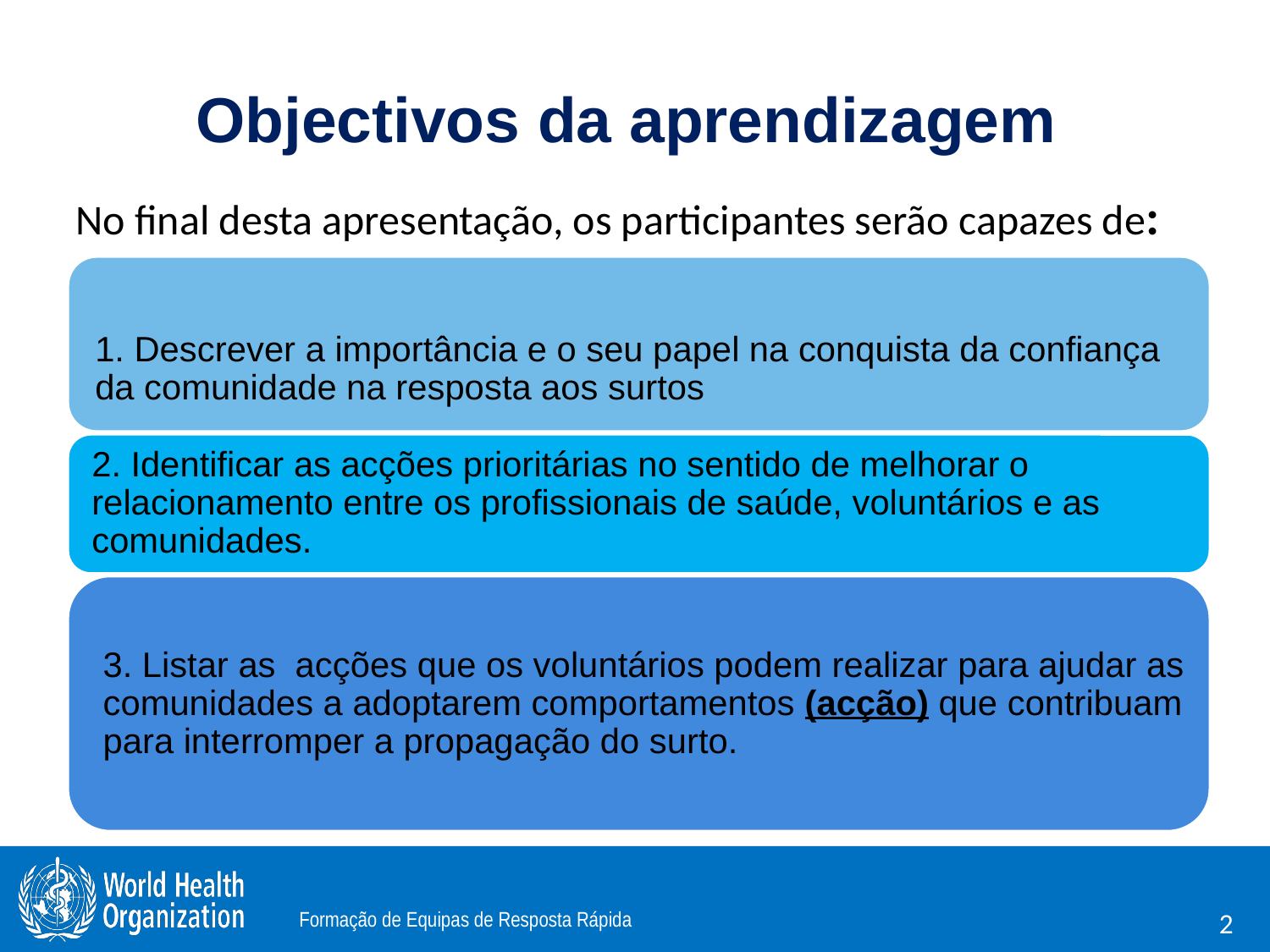

# Objectivos da aprendizagem
No final desta apresentação, os participantes serão capazes de:

1. Descrever a importância e o seu papel na conquista da confiança da comunidade na resposta aos surtos
2. Identificar as acções prioritárias no sentido de melhorar o relacionamento entre os profissionais de saúde, voluntários e as comunidades.
3. Listar as  acções que os voluntários podem realizar para ajudar as comunidades a adoptarem comportamentos (acção) que contribuam para interromper a propagação do surto.